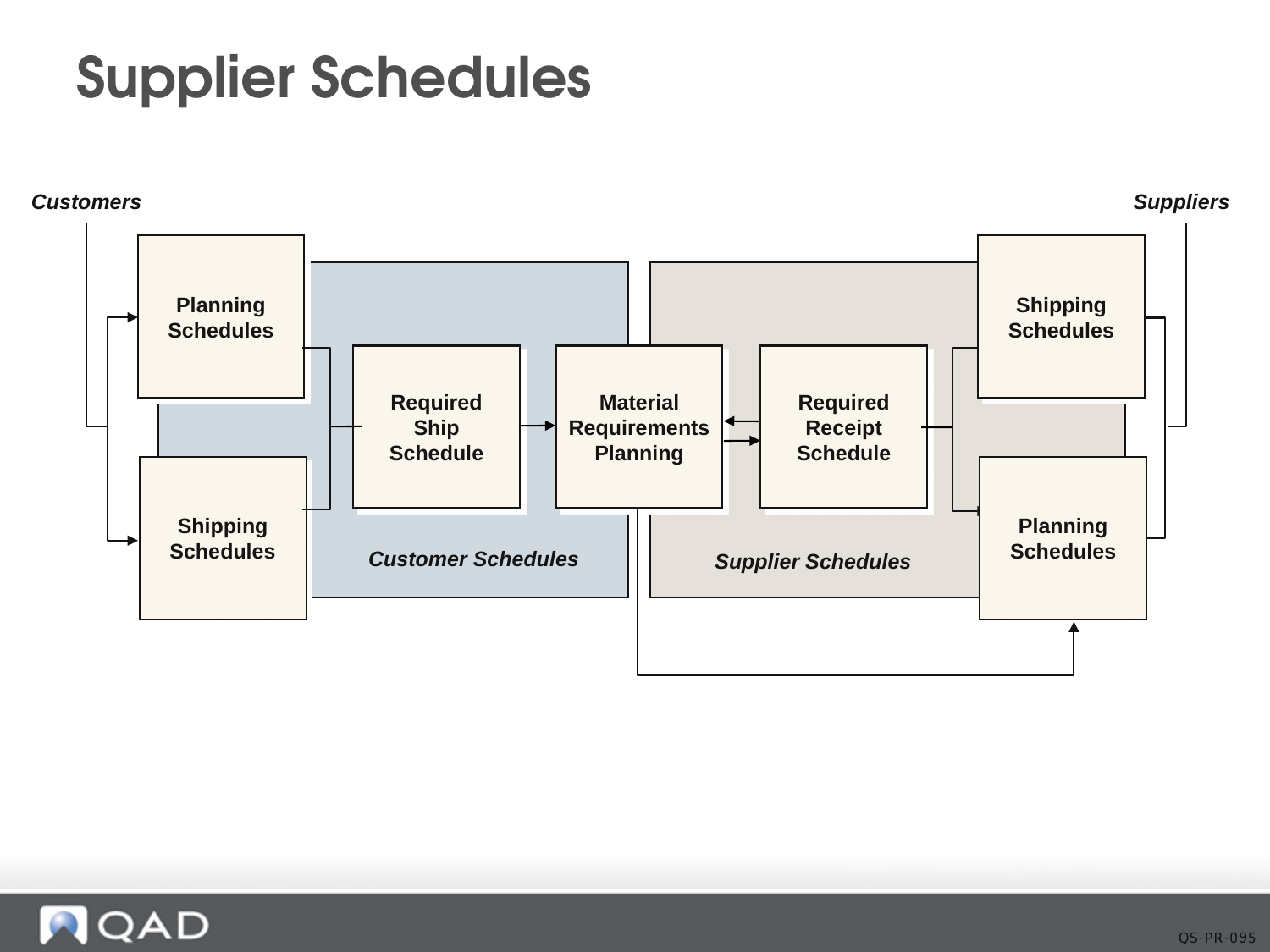

# Supplier Schedules
Customers
Suppliers

Planning
Schedules
Shipping
Schedules

Required
Ship
Schedule
Material
Requirements
Planning
Required
Receipt
Schedule

Shipping
Schedules
Planning
Schedules

Customer Schedules
Supplier Schedules
QS-PR-095